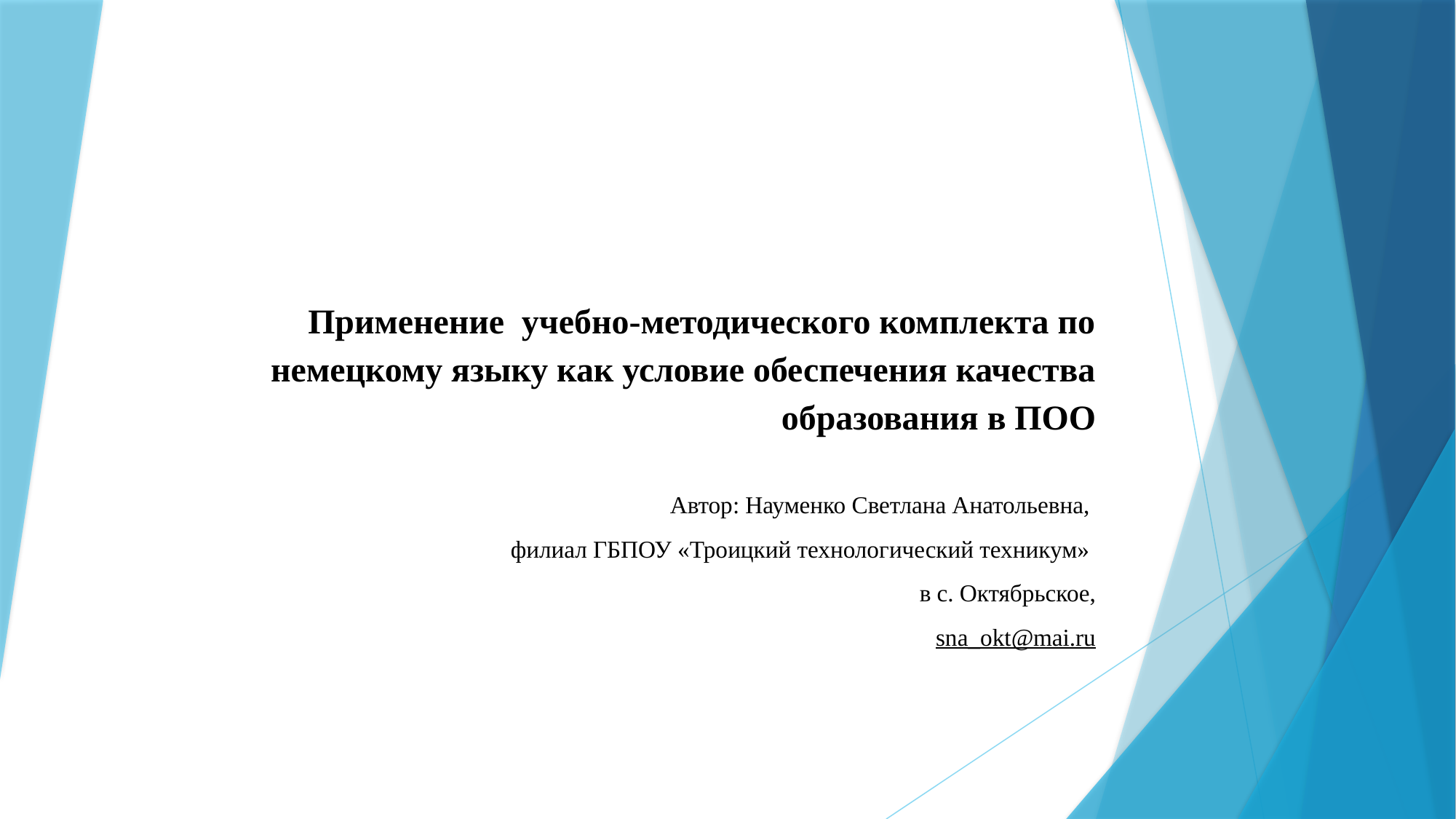

# Применение  учебно-методического комплекта по немецкому языку как условие обеспечения качества образования в ПОО
Автор: Науменко Светлана Анатольевна,
филиал ГБПОУ «Троицкий технологический техникум»
                                                                                                                       в с. Октябрьское,
                                                                                                                       sna_okt@mai.ru